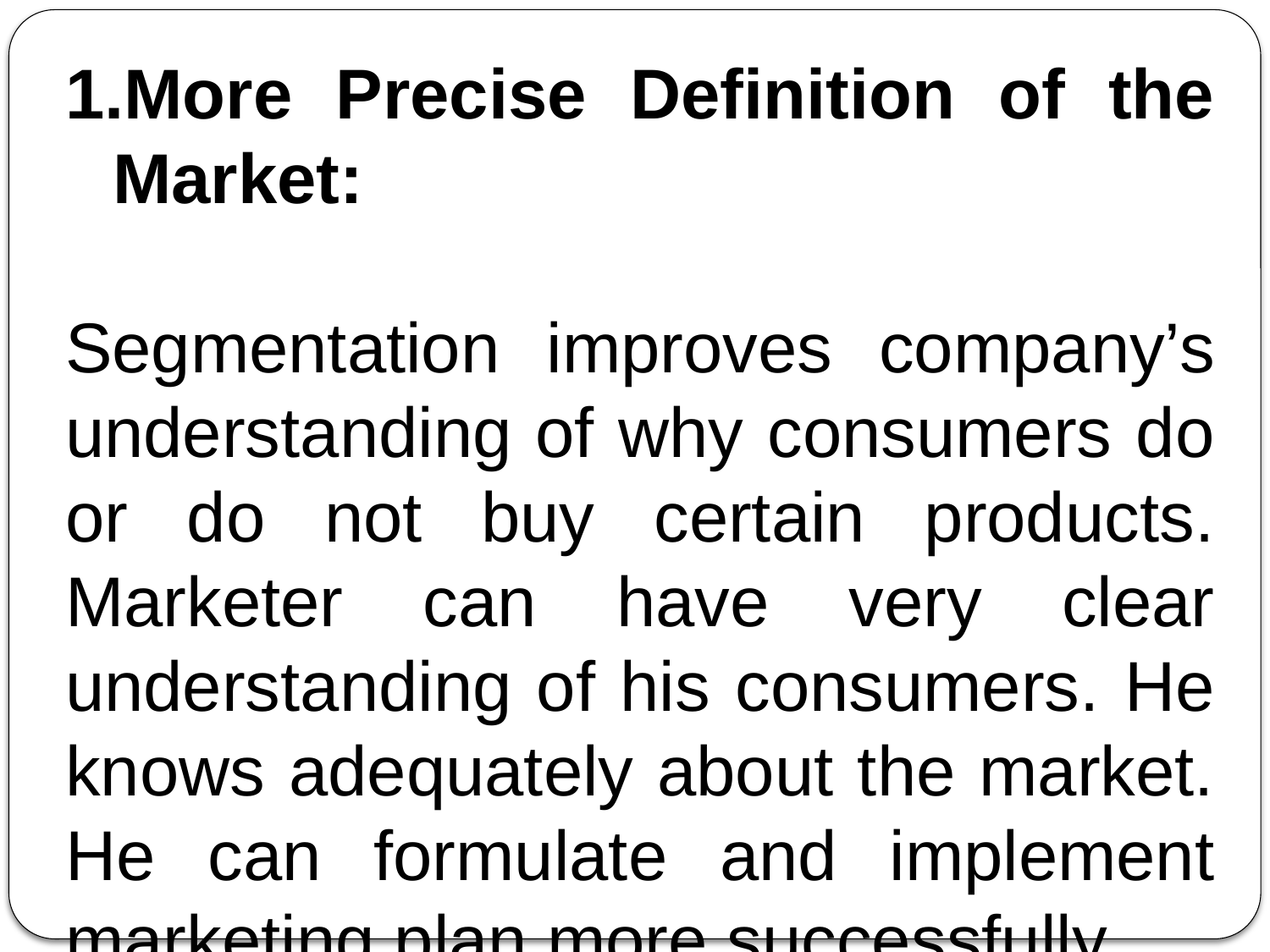

More Precise Definition of the Market:

Segmentation improves company’s understanding of why consumers do or do not buy certain products. Marketer can have very clear understanding of his consumers. He knows adequately about the market. He can formulate and implement marketing plan more successfully.